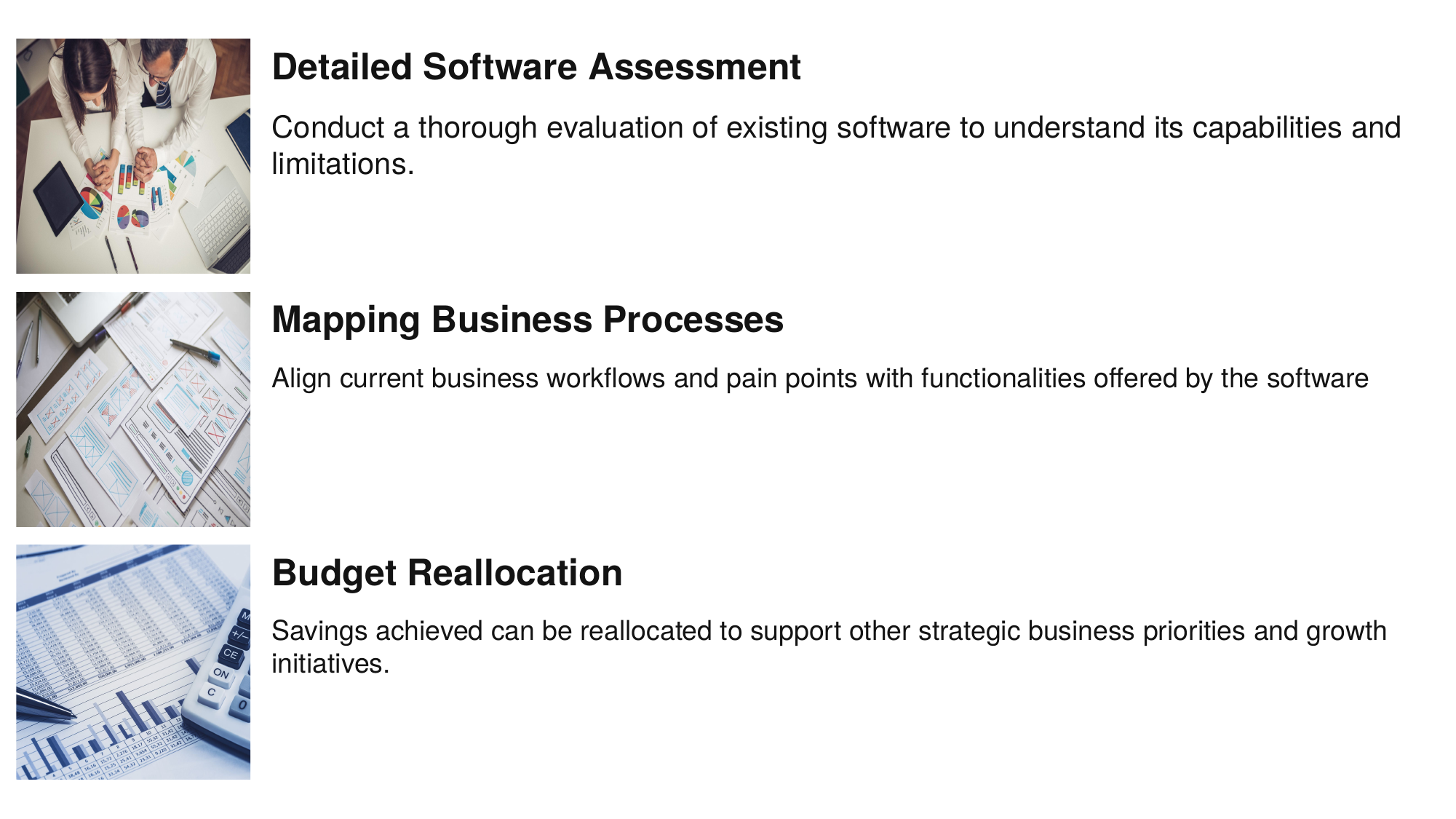

#
Detailed Software Assessment
Conduct a thorough evaluation of existing software to understand its capabilities and limitations.
Mapping Business Processes
Align current business workflows and pain points with functionalities offered by the software
Budget Reallocation
Savings achieved can be reallocated to support other strategic business priorities and growth initiatives.